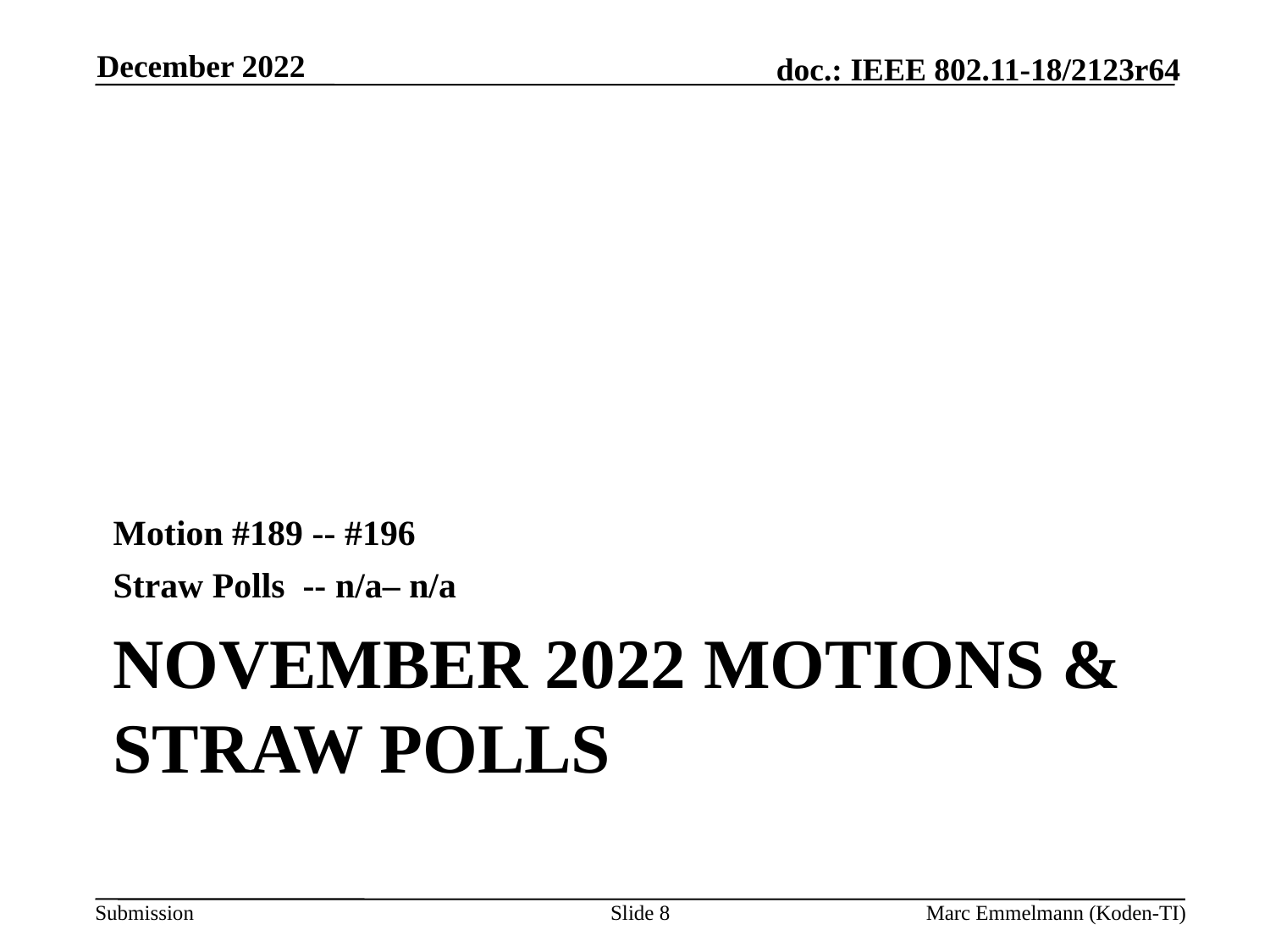

December 2022
Motion #189 -- #196
Straw Polls  -- n/a– n/a
# November 2022 Motions & Straw Polls
Slide 8
Marc Emmelmann (Koden-TI)